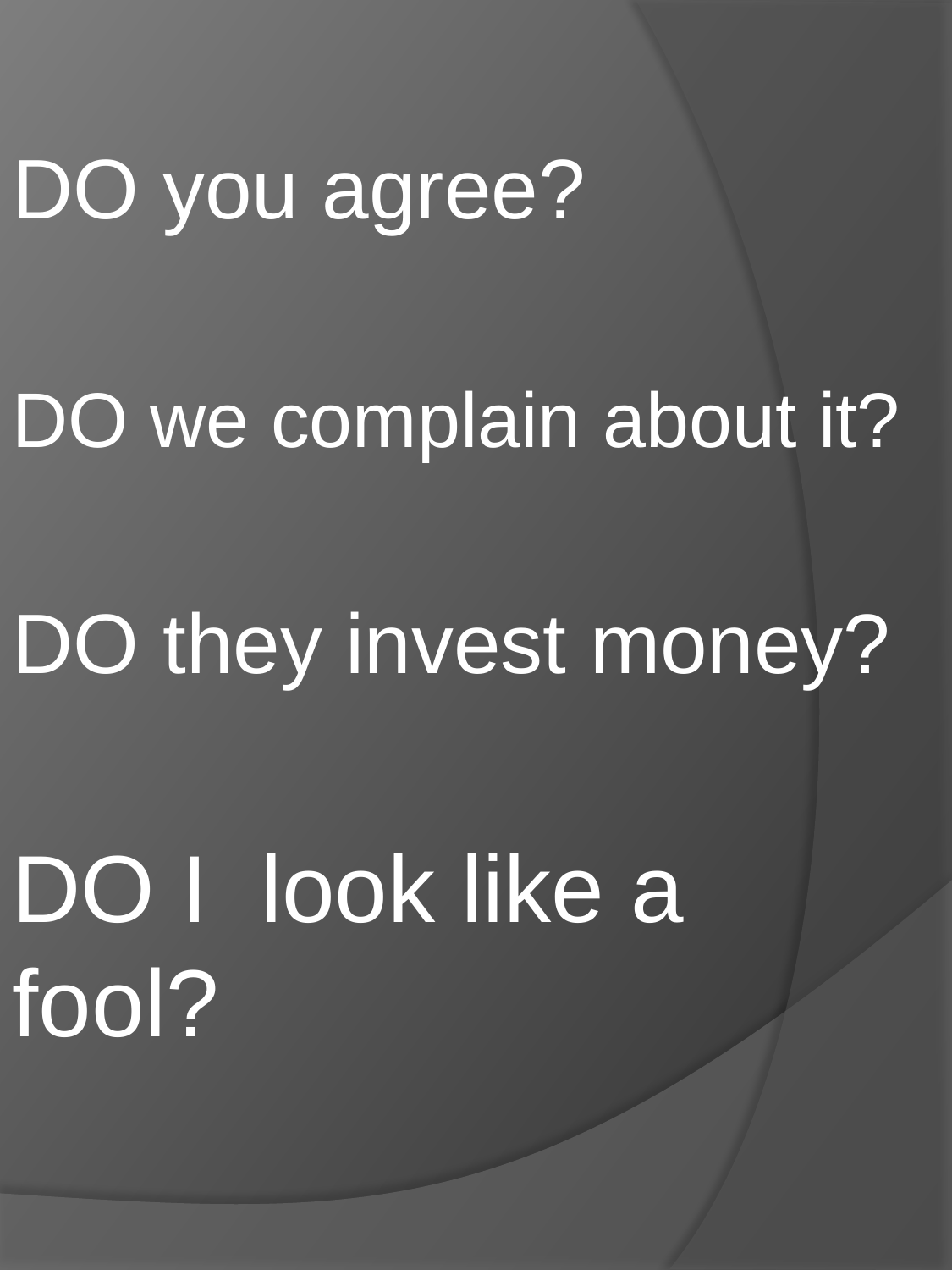

DO you agree?

DO we complain about it?

DO they invest money?

DO I  look like a fool?